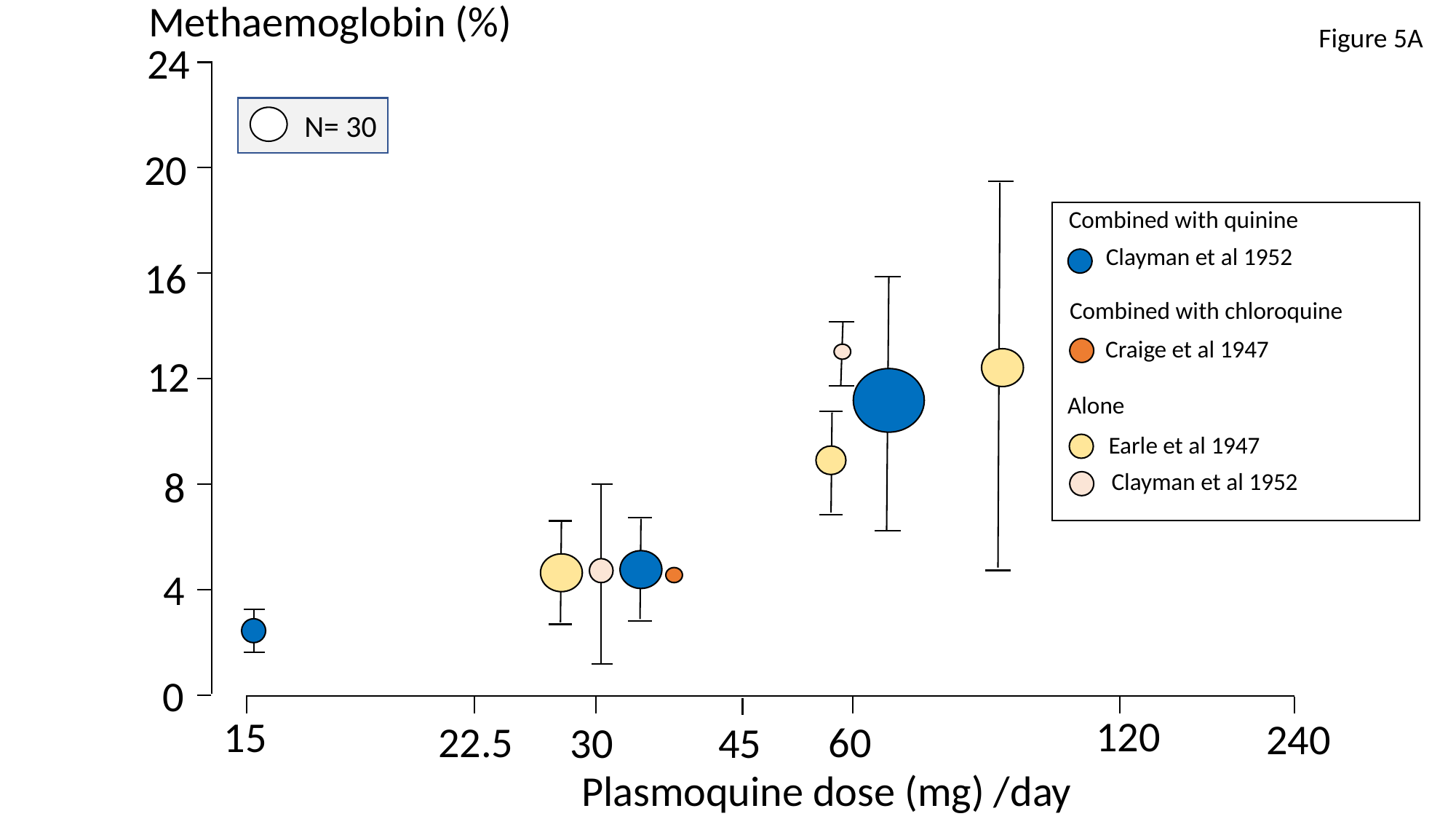

Methaemoglobin (%)
Figure 5A
24

N= 30

20
Combined with quinine

Clayman et al 1952
16

Combined with chloroquine
 Craige et al 1947

12

Alone
 Earle et al 1947

8
Clayman et al 1952

4

0
120
15
240
60
22.5
45
30
Plasmoquine dose (mg) /day